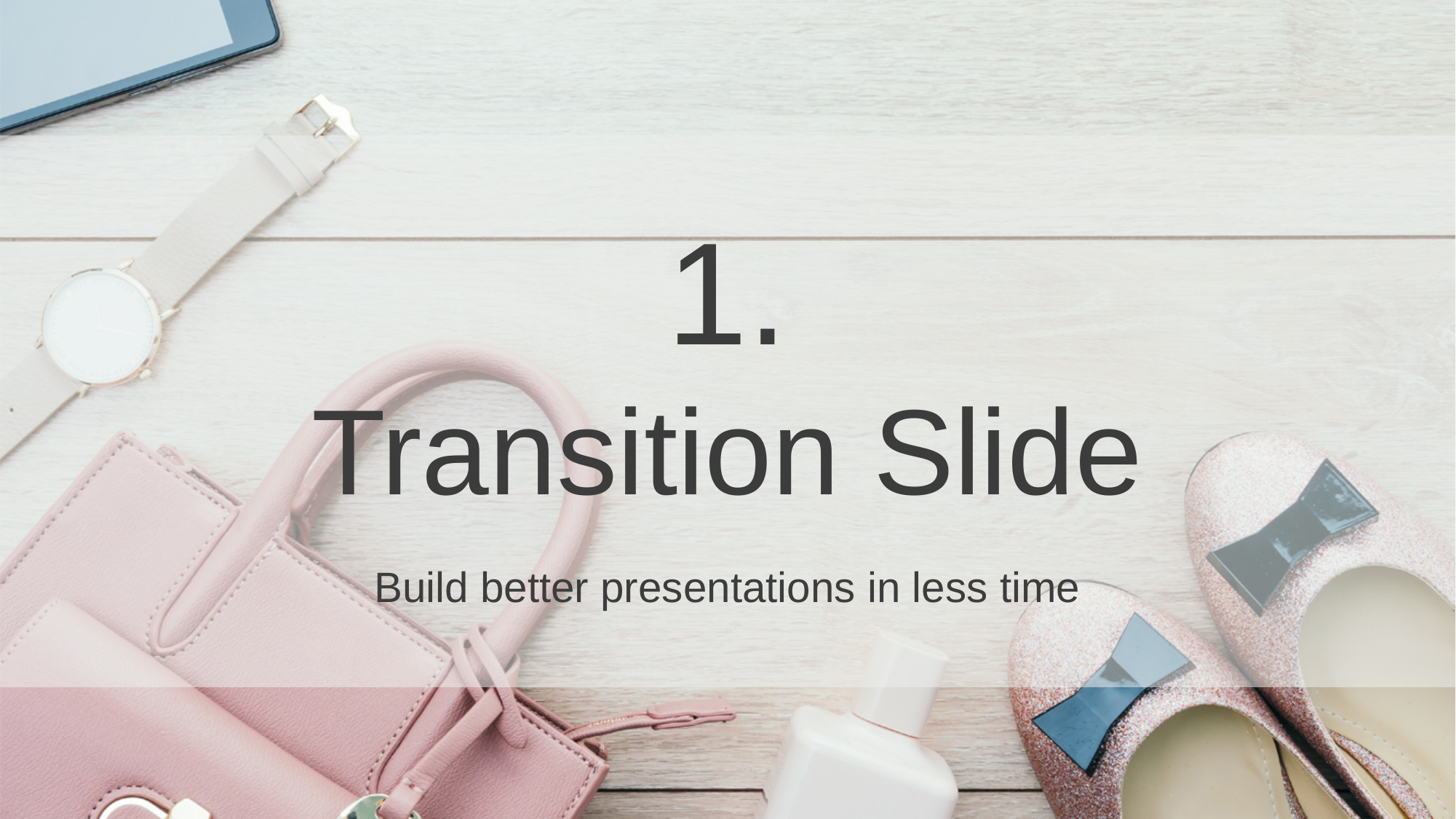

1.
Transition Slide
Build better presentations in less time